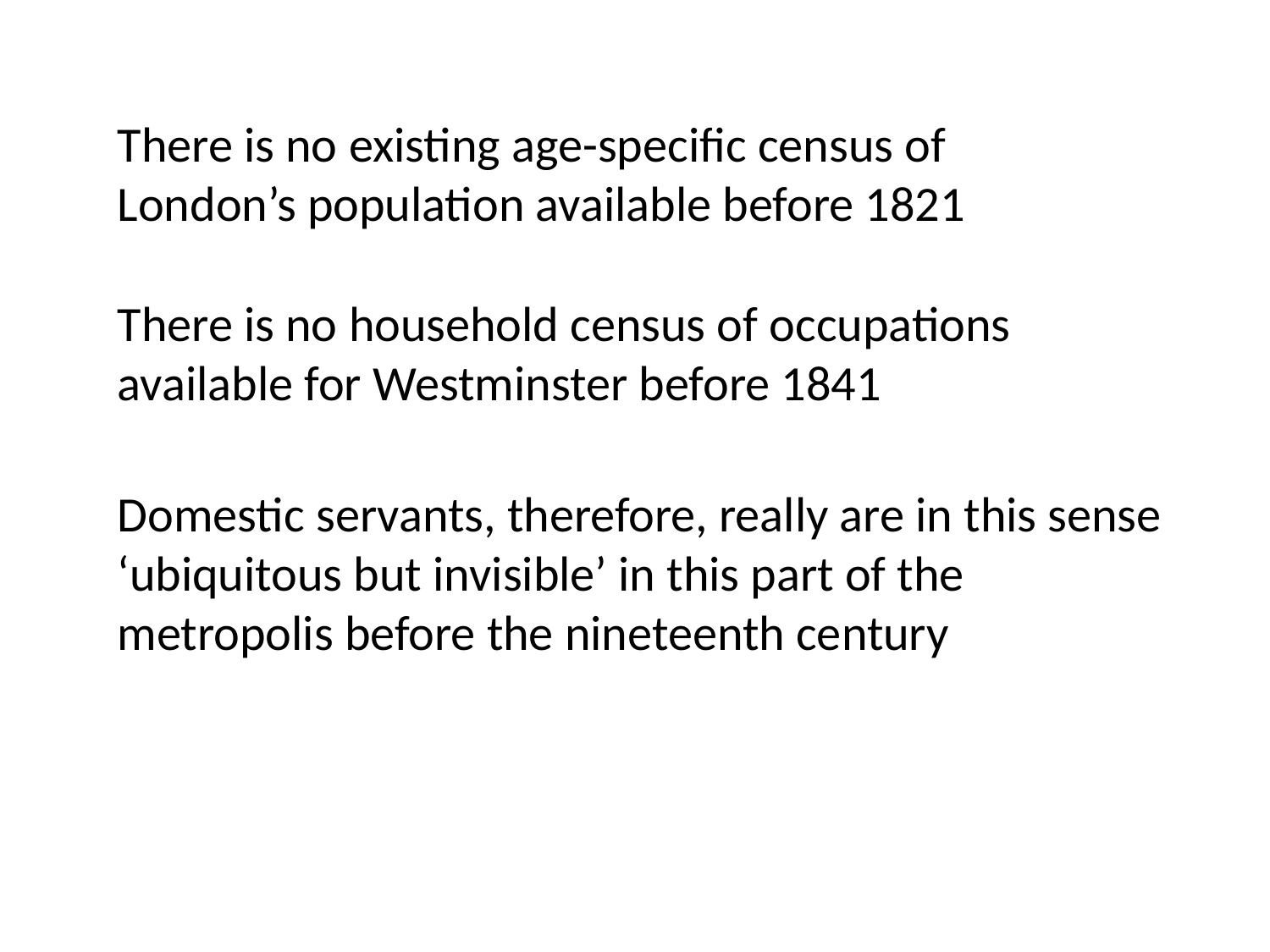

There is no existing age-specific census of London’s population available before 1821
There is no household census of occupations available for Westminster before 1841
Domestic servants, therefore, really are in this sense ‘ubiquitous but invisible’ in this part of the metropolis before the nineteenth century